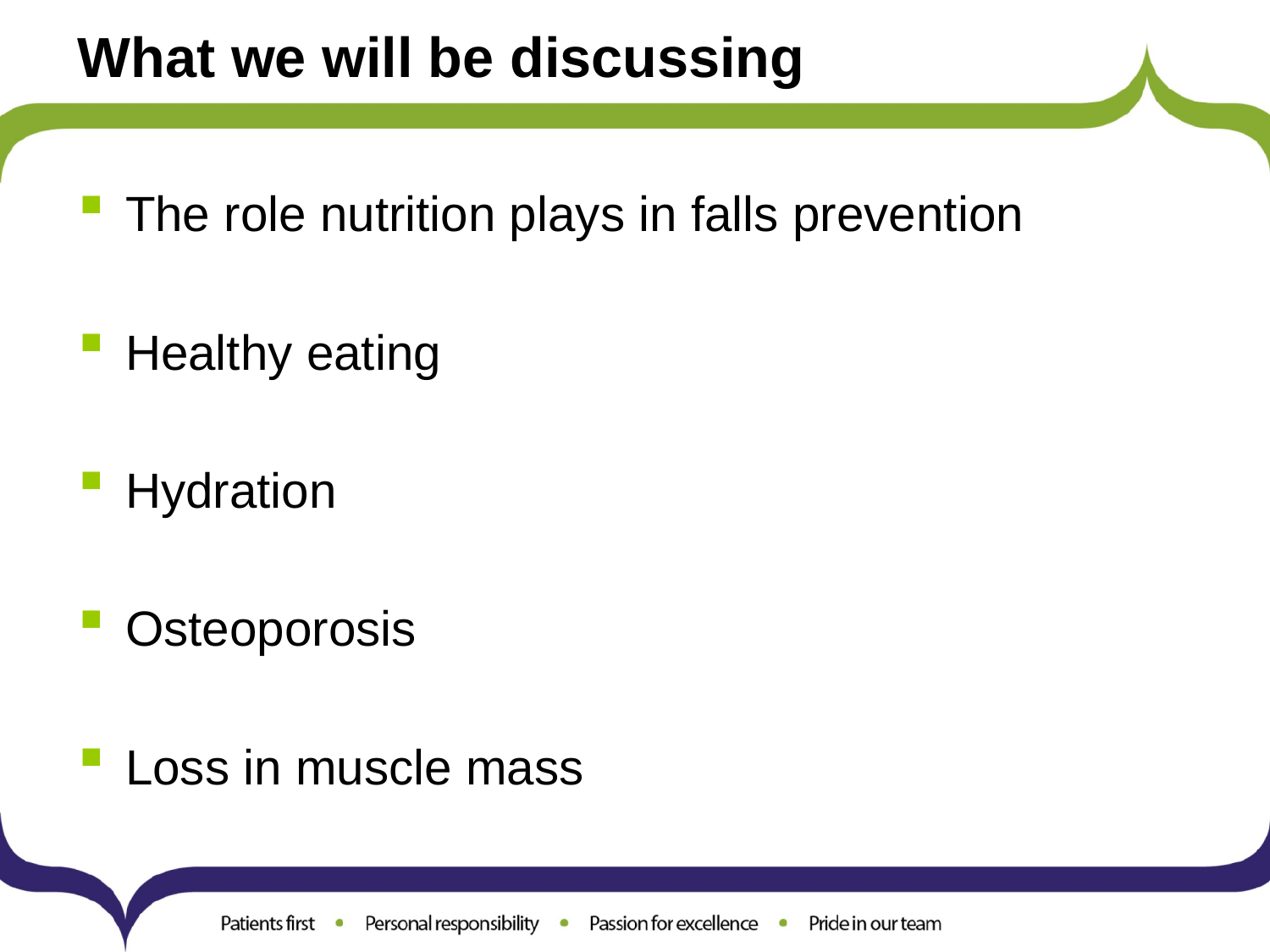

# What we will be discussing
The role nutrition plays in falls prevention

Healthy eating

Hydration

Osteoporosis

Loss in muscle mass